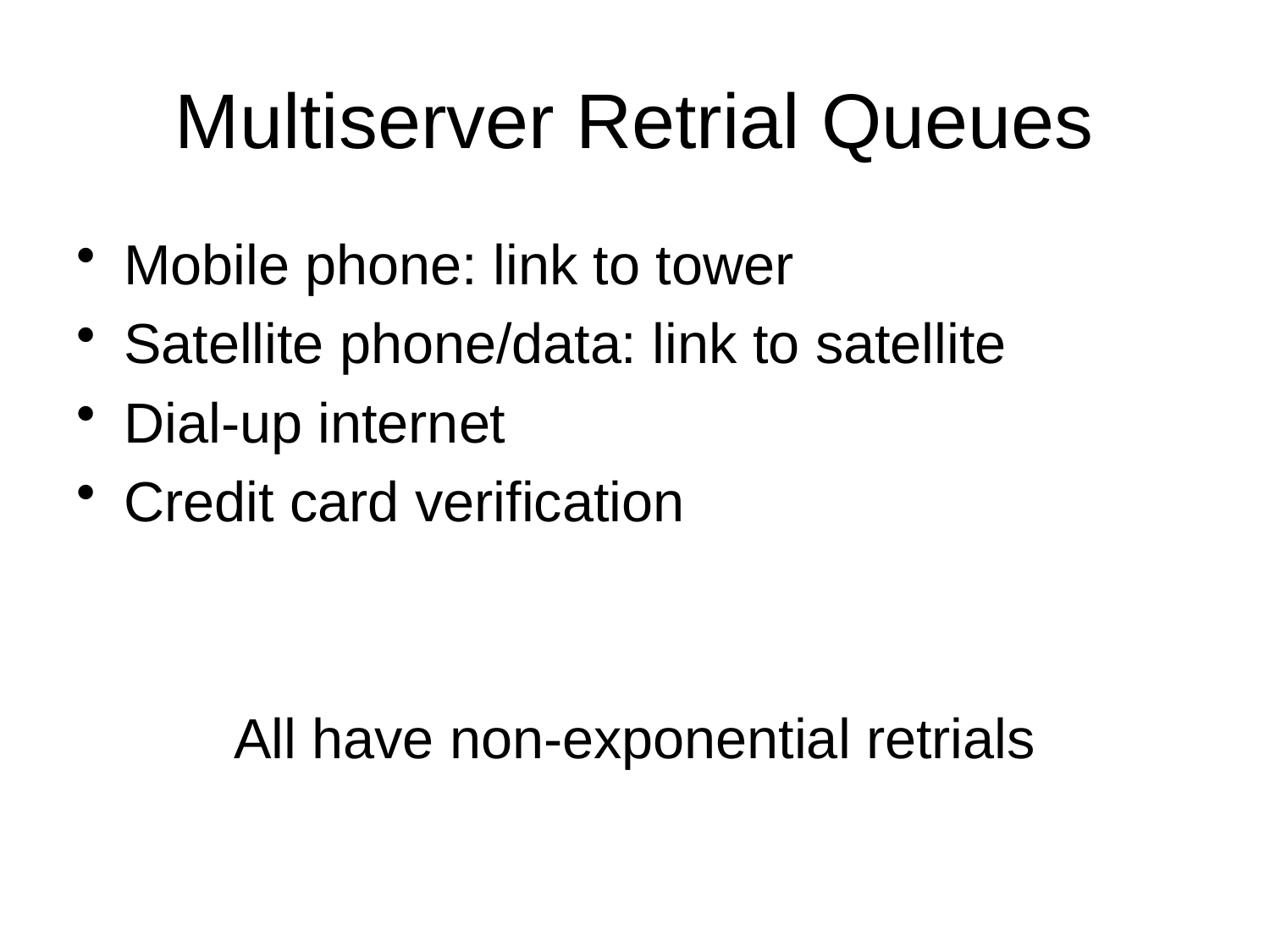

# Multiserver Retrial Queues
Mobile phone: link to tower
Satellite phone/data: link to satellite
Dial-up internet
Credit card verification

All have non-exponential retrials